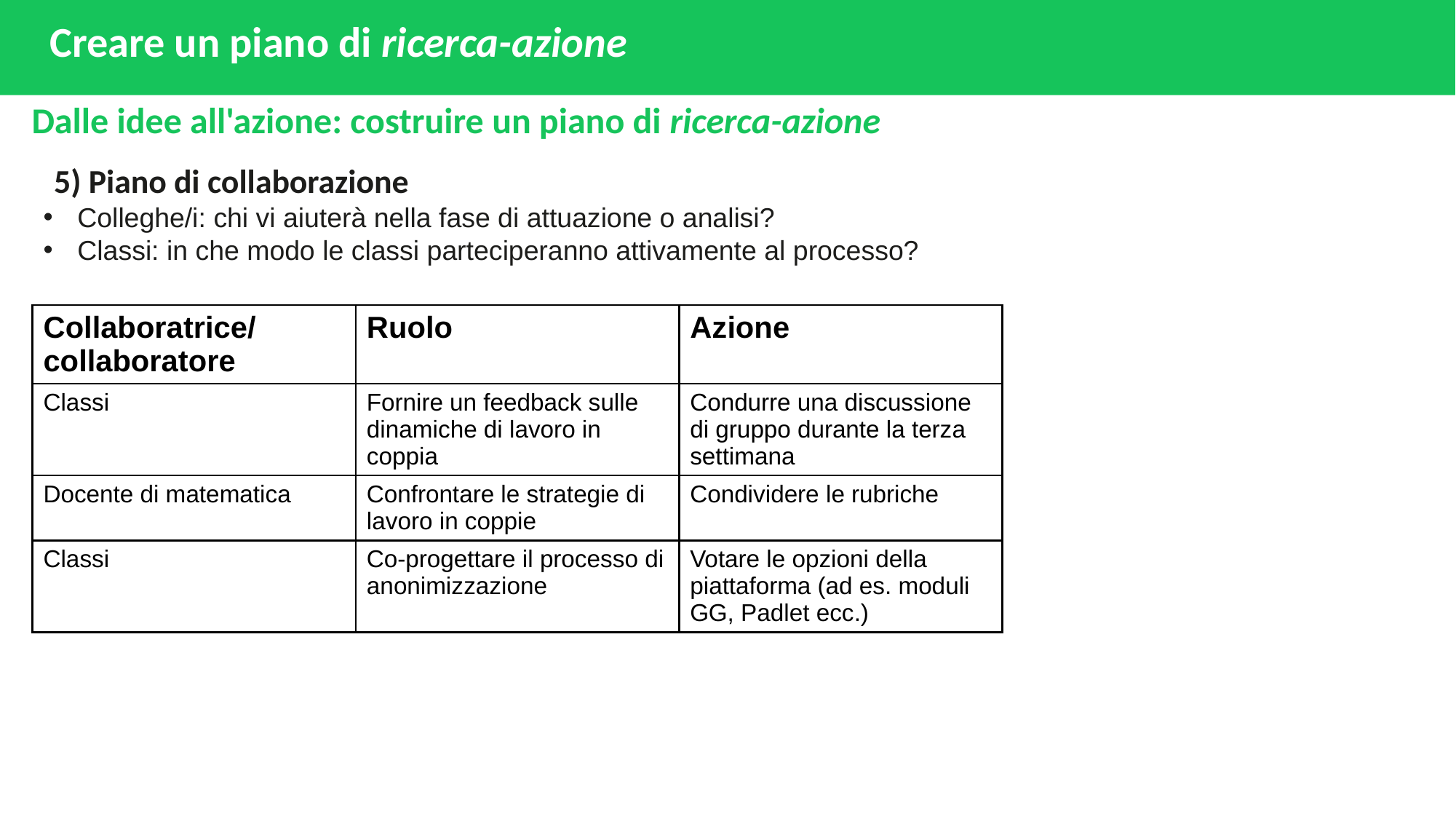

# Creare un piano di ricerca-azione
Dalle idee all'azione: costruire un piano di ricerca-azione
5) Piano di collaborazione
Colleghe/i: chi vi aiuterà nella fase di attuazione o analisi?
Classi: in che modo le classi parteciperanno attivamente al processo?

| Collaboratrice/ collaboratore | Ruolo | Azione |
| --- | --- | --- |
| Classi | Fornire un feedback sulle dinamiche di lavoro in coppia | Condurre una discussione di gruppo durante la terza settimana |
| Docente di matematica | Confrontare le strategie di lavoro in coppie | Condividere le rubriche |
| Classi | Co-progettare il processo di anonimizzazione | Votare le opzioni della piattaforma (ad es. moduli GG, Padlet ecc.) |